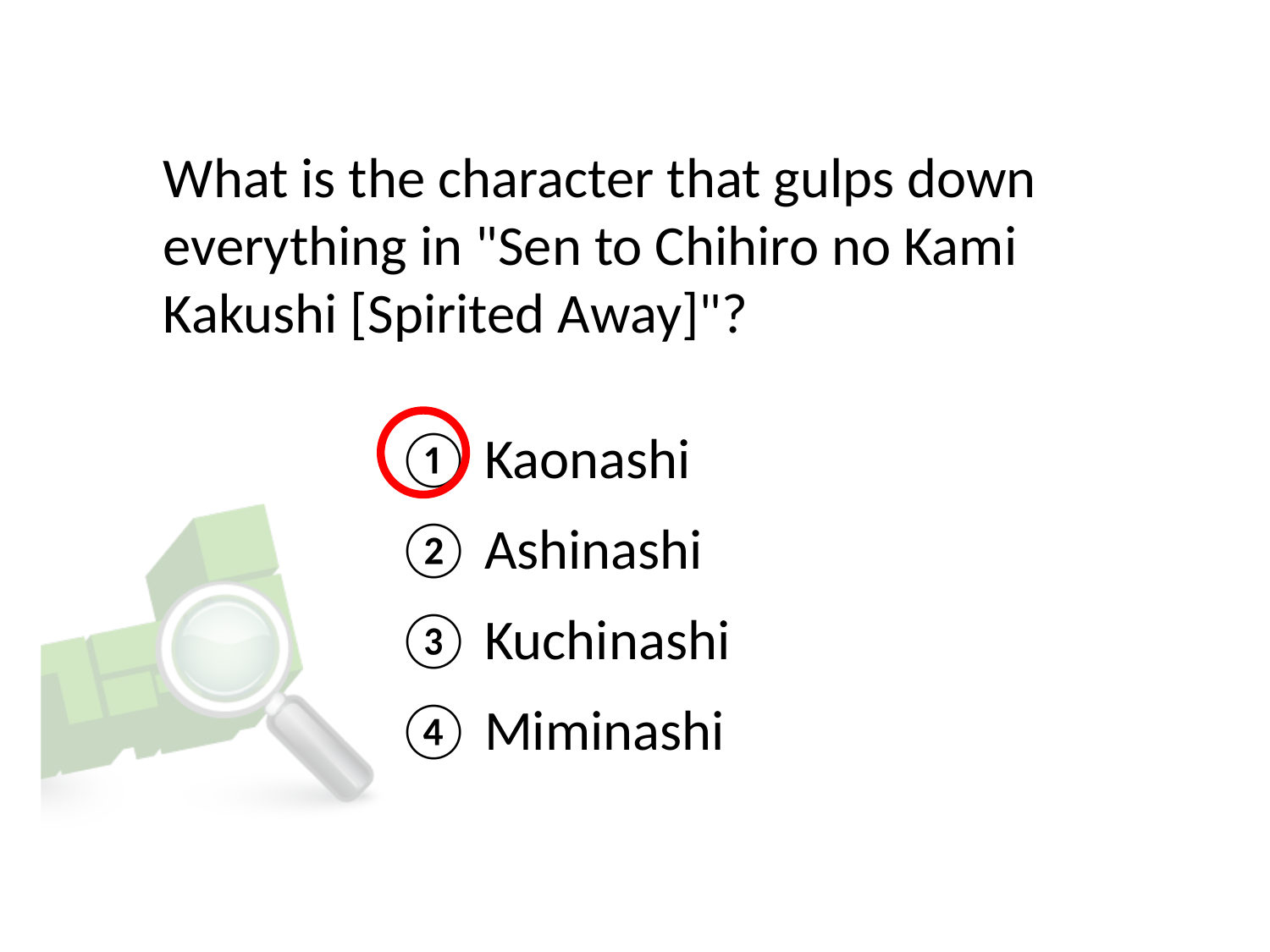

# What is the character that gulps down everything in "Sen to Chihiro no Kami Kakushi [Spirited Away]"?

① Kaonashi
② Ashinashi
③ Kuchinashi
④ Miminashi